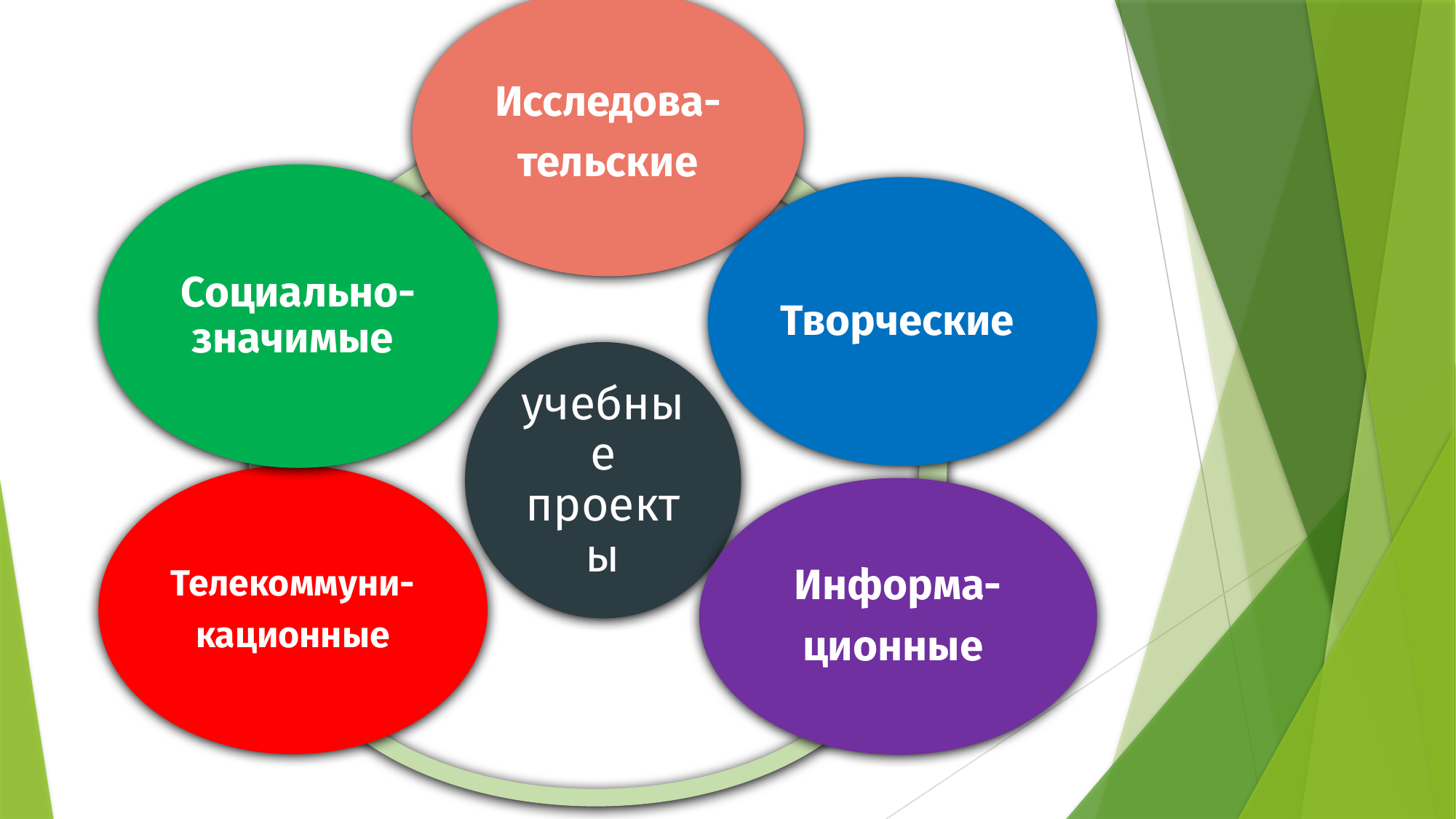

учебные проекты
Исследова-
тельские
Творческие
Информа-
ционные
Телекоммуни-
кационные
Социально-значимые
#